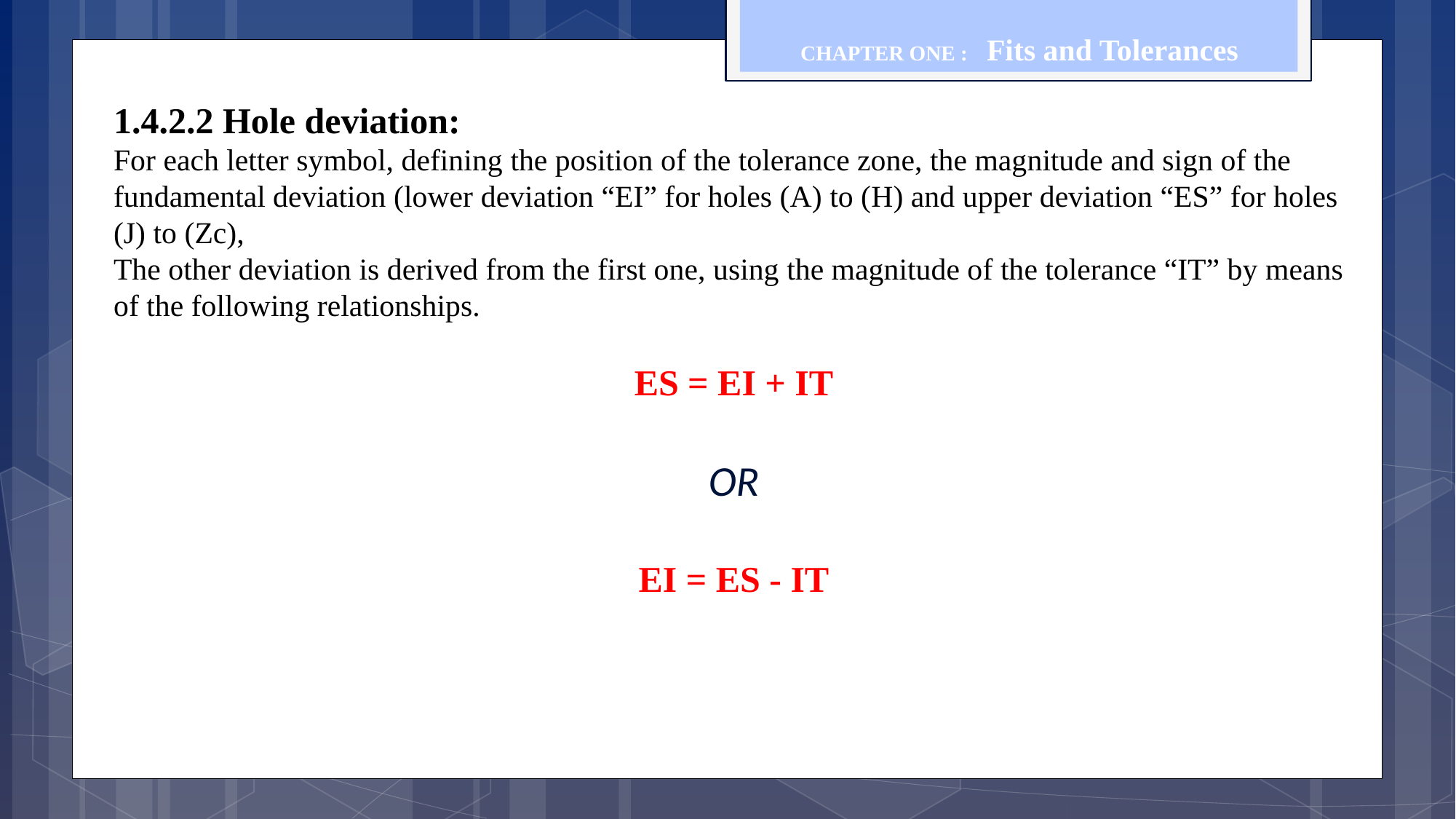

CHAPTER ONE :  Fits and Tolerances
1.4.2.2 Hole deviation:
For each letter symbol, defining the position of the tolerance zone, the magnitude and sign of the fundamental deviation (lower deviation “EI” for holes (A) to (H) and upper deviation “ES” for holes (J) to (Zc),
The other deviation is derived from the first one, using the magnitude of the tolerance “IT” by means of the following relationships.

ES = EI + IT

OR

EI = ES - IT